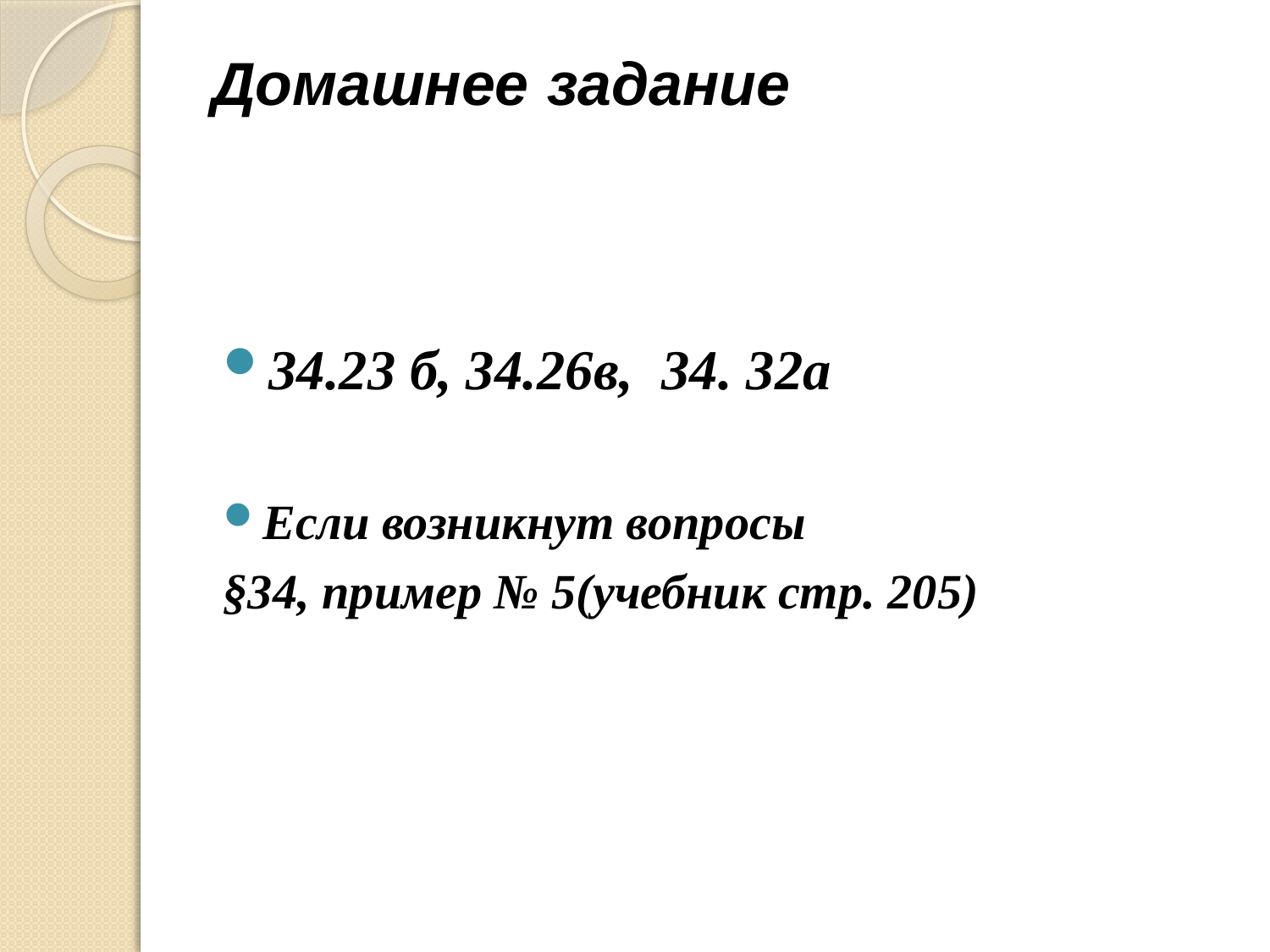

# Домашнее задание
34.23 б, 34.26в,  34. 32а

Если возникнут вопросы
§34, пример № 5(учебник стр. 205)